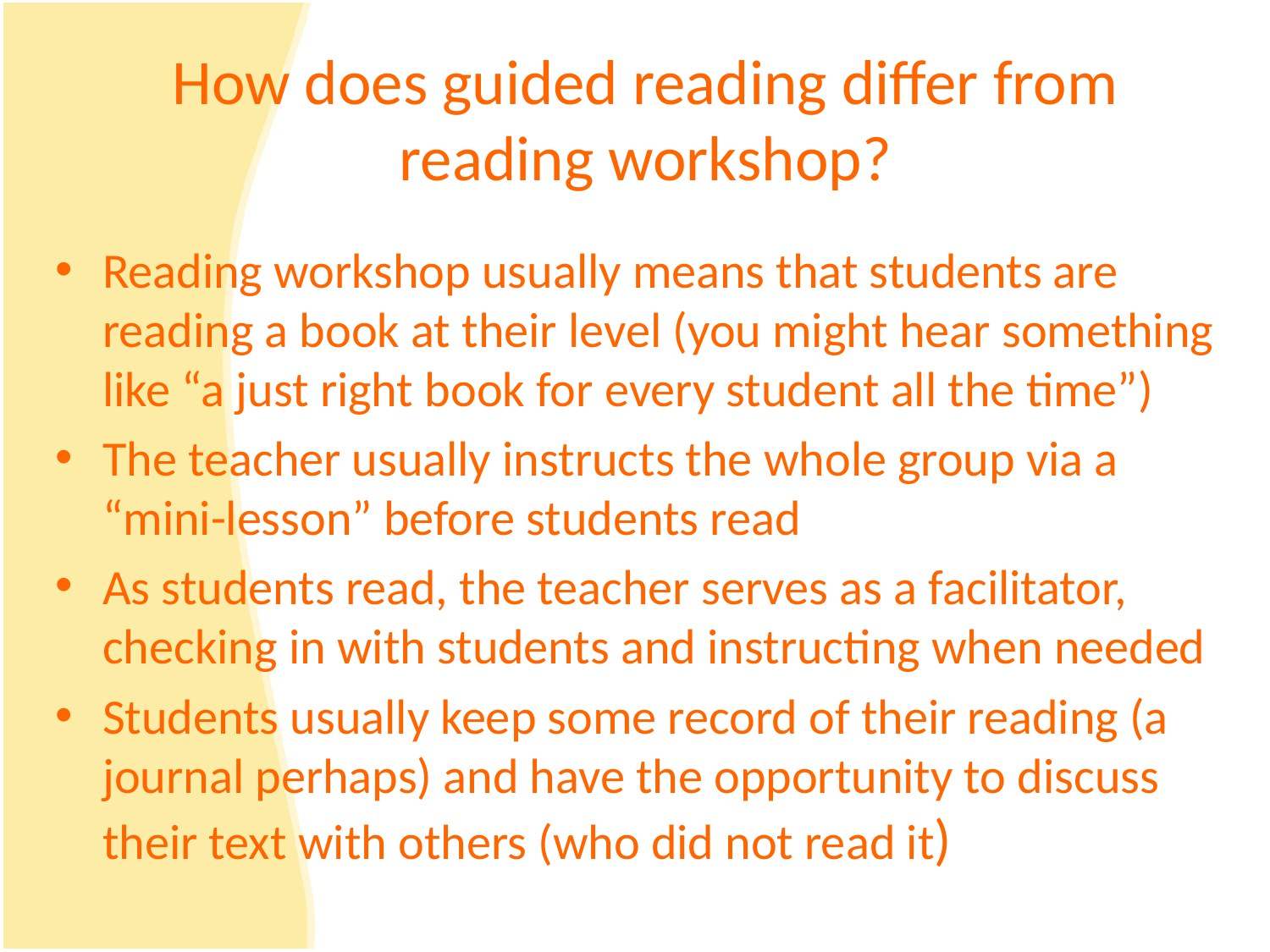

# How does guided reading differ from reading workshop?
Reading workshop usually means that students are reading a book at their level (you might hear something like “a just right book for every student all the time”)
The teacher usually instructs the whole group via a “mini-lesson” before students read
As students read, the teacher serves as a facilitator, checking in with students and instructing when needed
Students usually keep some record of their reading (a journal perhaps) and have the opportunity to discuss their text with others (who did not read it)